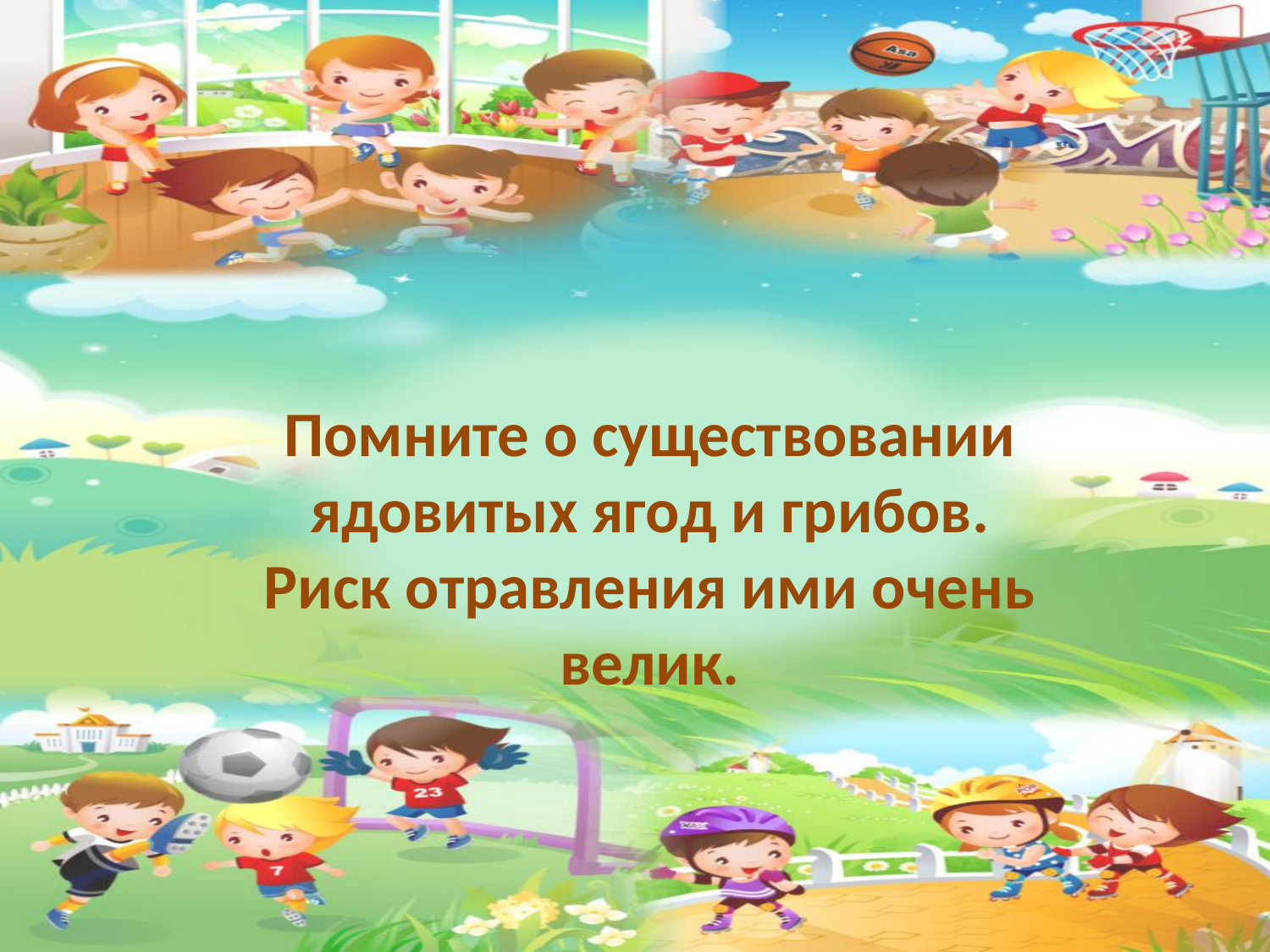

Помните о существовании ядовитых ягод и грибов. Риск отравления ими очень велик.